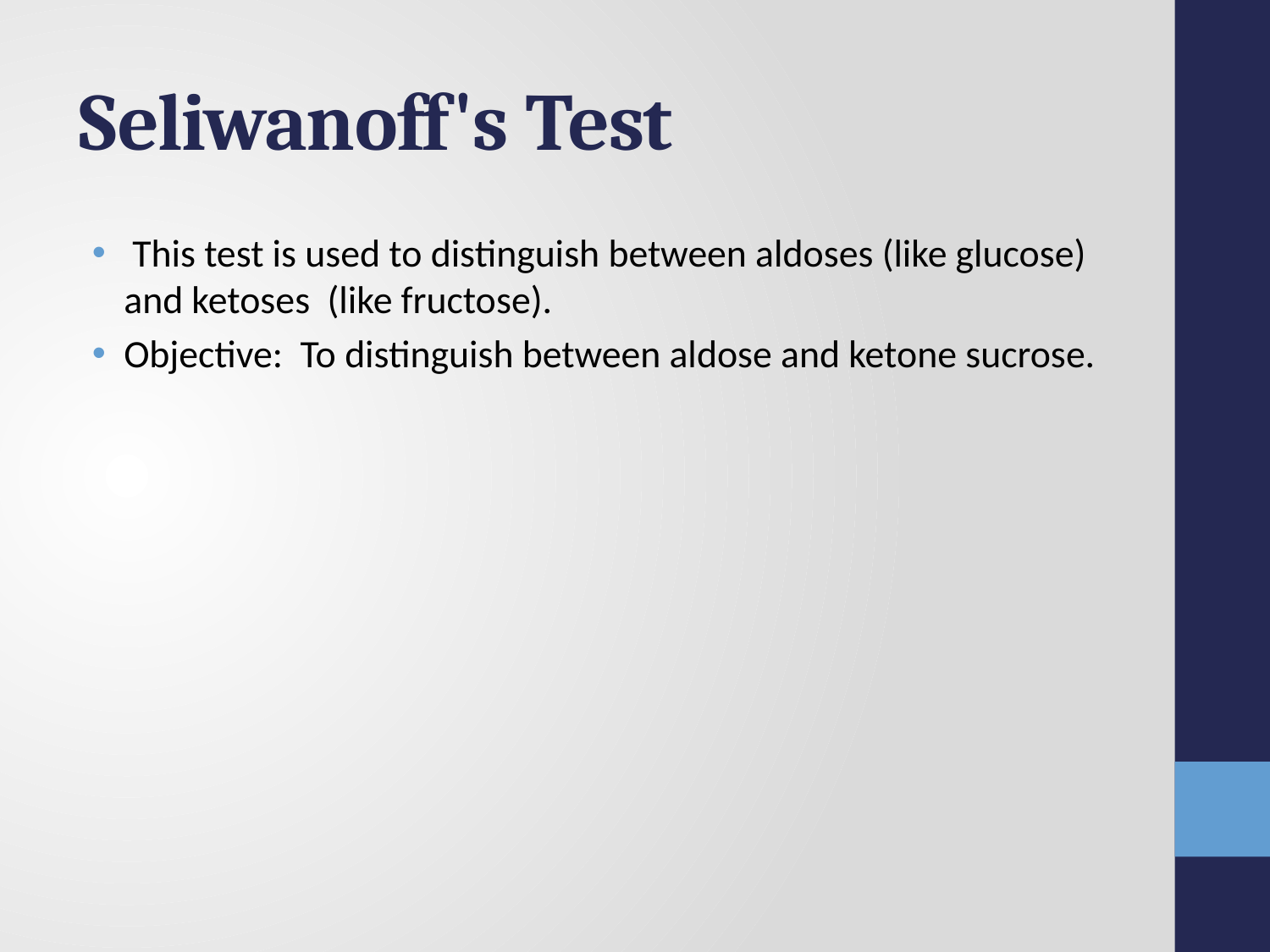

# Seliwanoff's Test
 This test is used to distinguish between aldoses (like glucose) and ketoses  (like fructose).
Objective:  To distinguish between aldose and ketone sucrose.